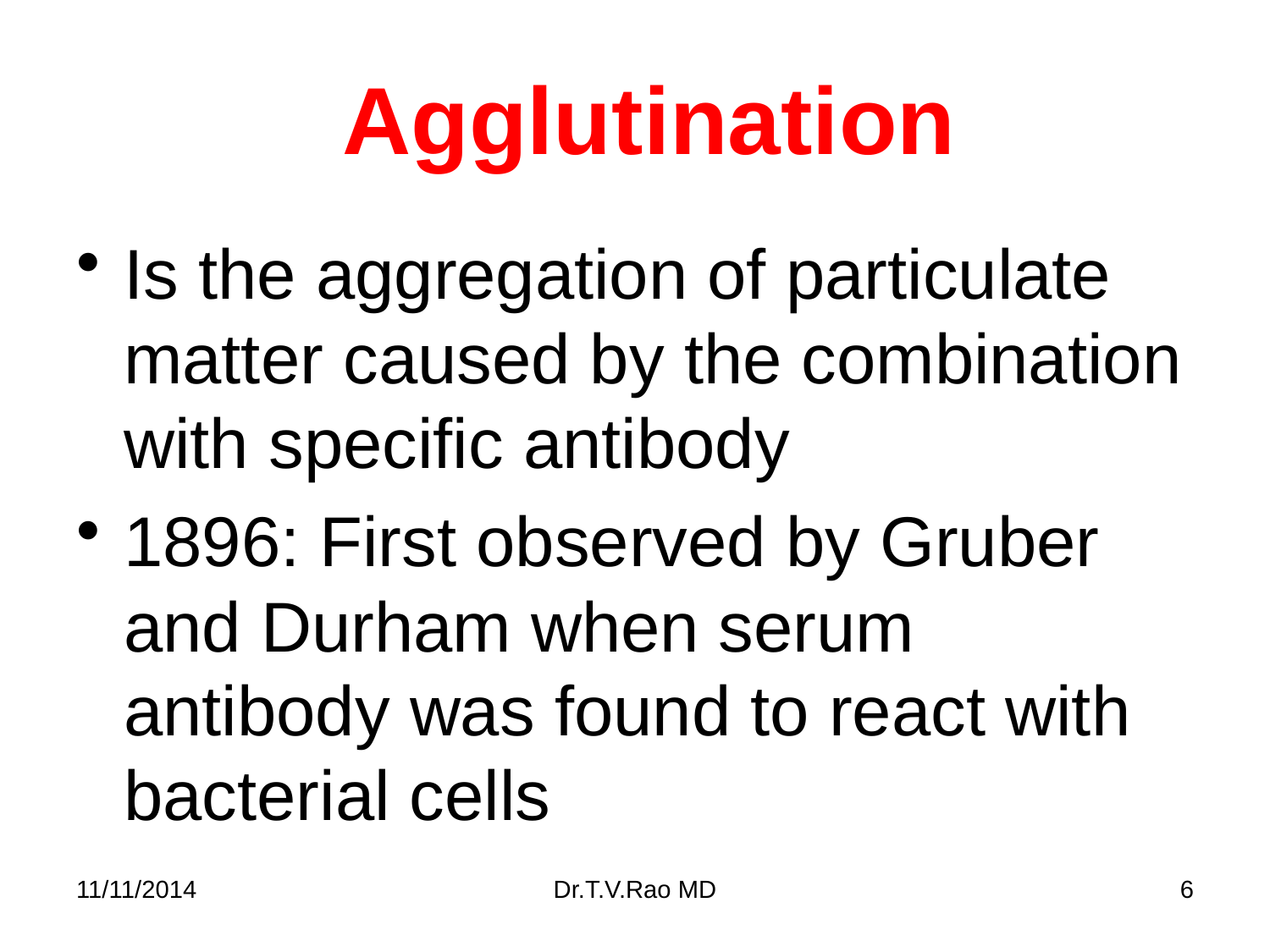

# Agglutination
Is the aggregation of particulate matter caused by the combination with specific antibody
1896: First observed by Gruber and Durham when serum antibody was found to react with bacterial cells

11/11/2014
Dr.T.V.Rao MD
6